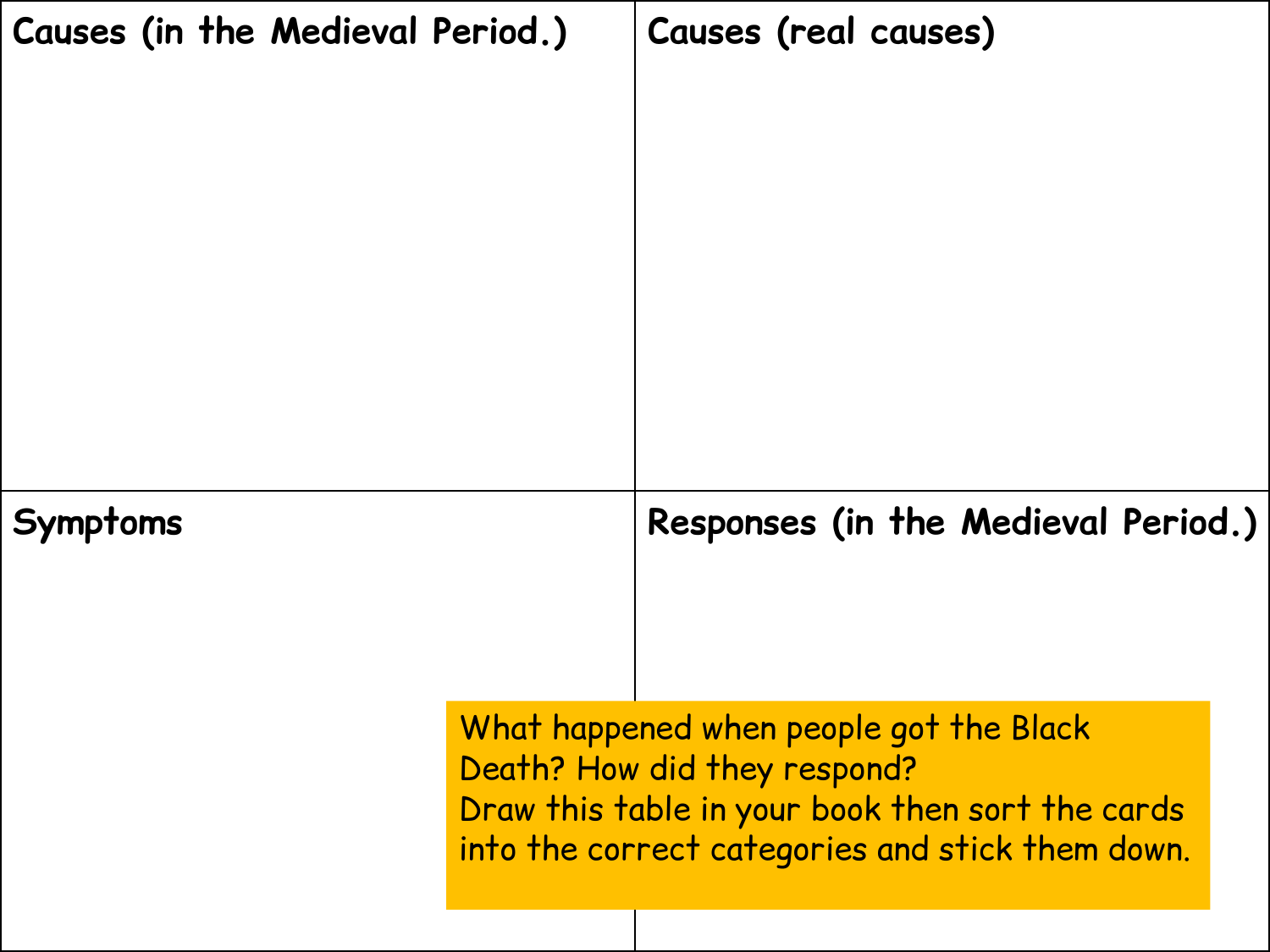

| Causes (in the Medieval Period.) | Causes (real causes) |
| --- | --- |
| Symptoms | Responses (in the Medieval Period.) |
What happened when people got the Black Death? How did they respond?
Draw this table in your book then sort the cards into the correct categories and stick them down.